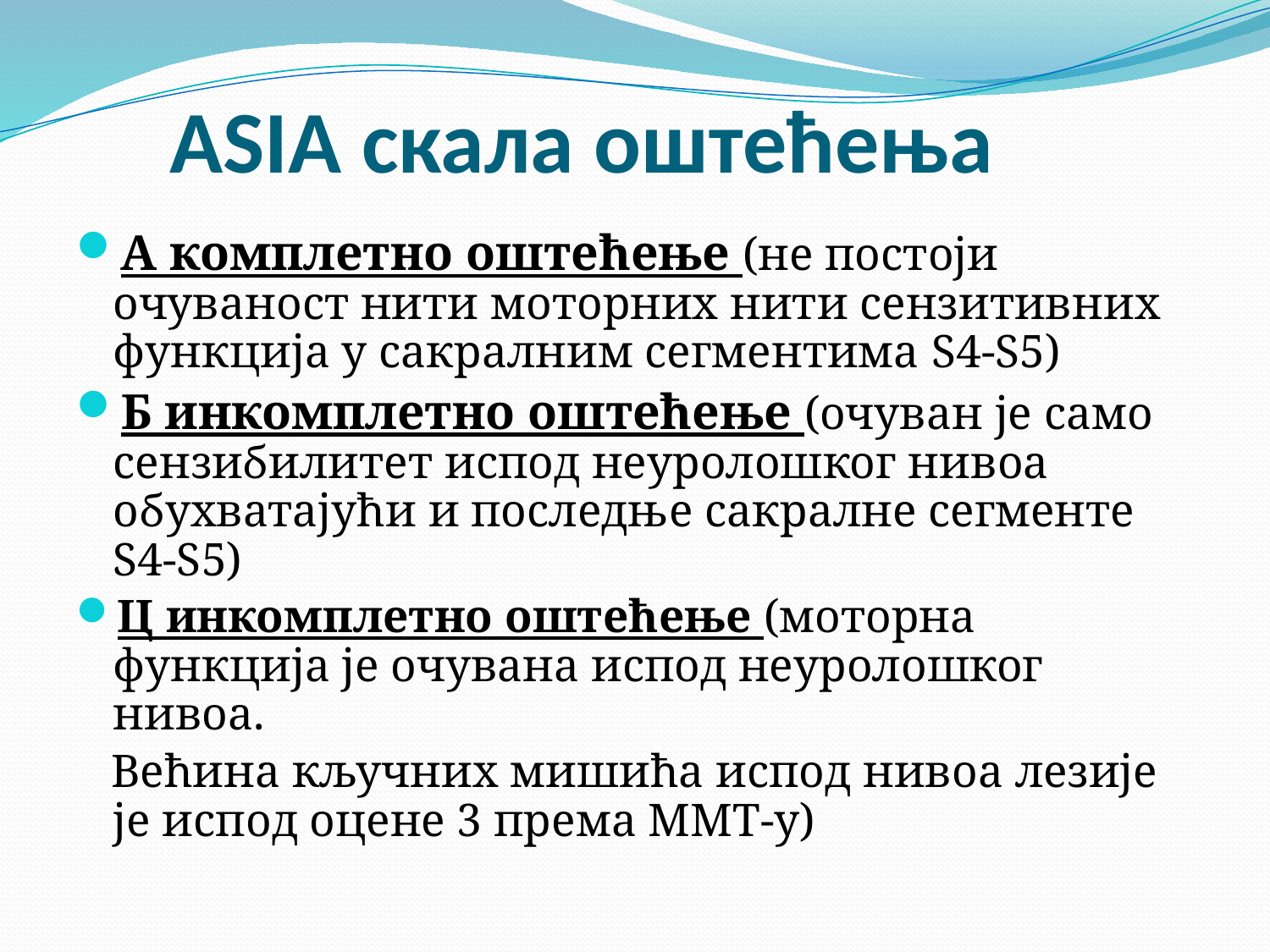

# ASIA скала оштећења
А комплетно оштећење (не постоји очуваност нити моторних нити сензитивних функција у сакралним сегментима S4-S5)
Б инкомплетно оштећење (очуван је само сензибилитет испод неуролошког нивоа обухватајући и последње сакралне сегменте S4-S5)
Ц инкомплетно оштећење (моторна функција је очувана испод неуролошког нивоа.
   Већина кључних мишића испод нивоа лезије је испод оцене 3 према ММТ-у)